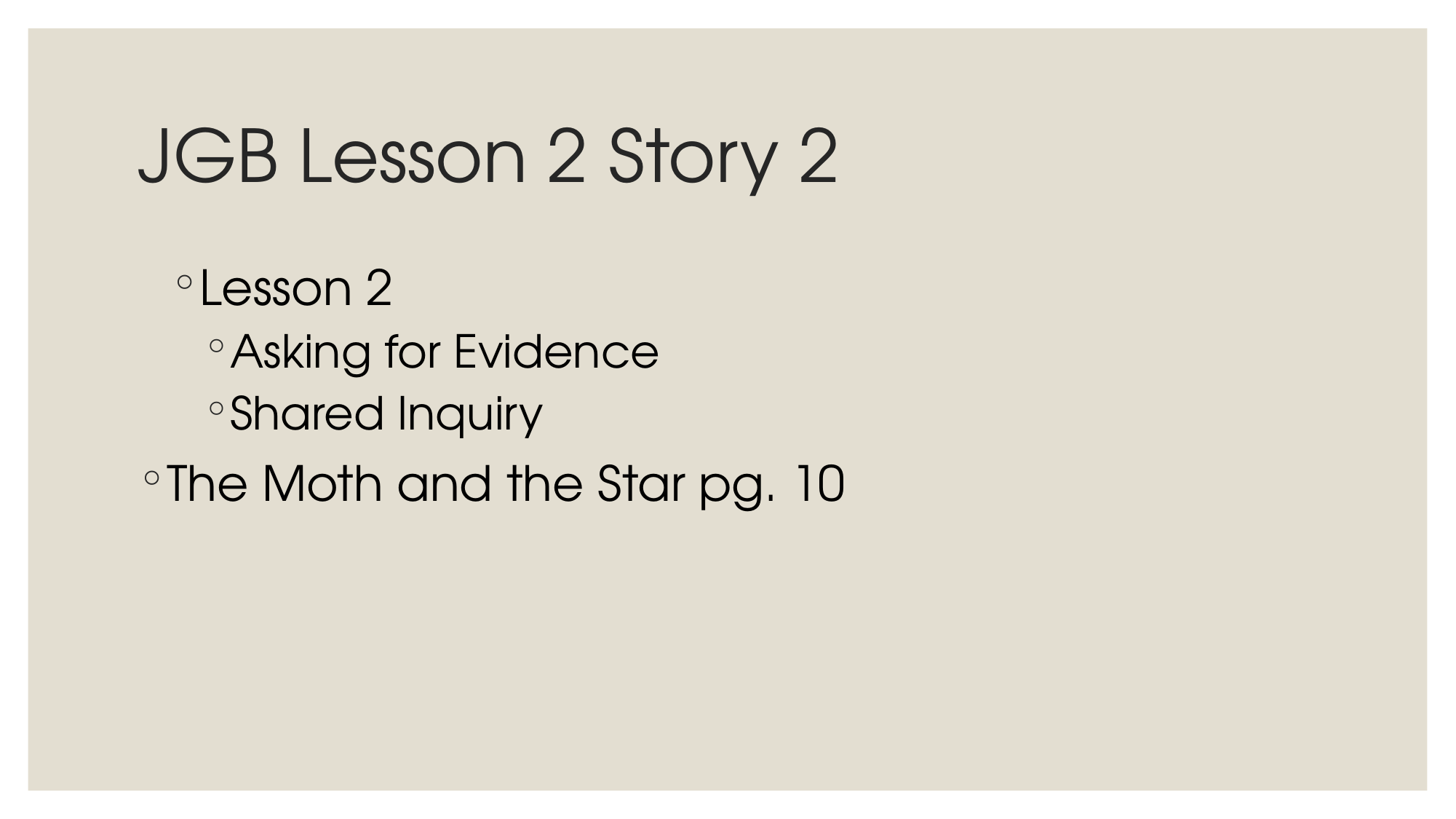

# JGB Lesson 2 Story 2
Lesson 2
Asking for Evidence
Shared Inquiry
The Moth and the Star pg. 10